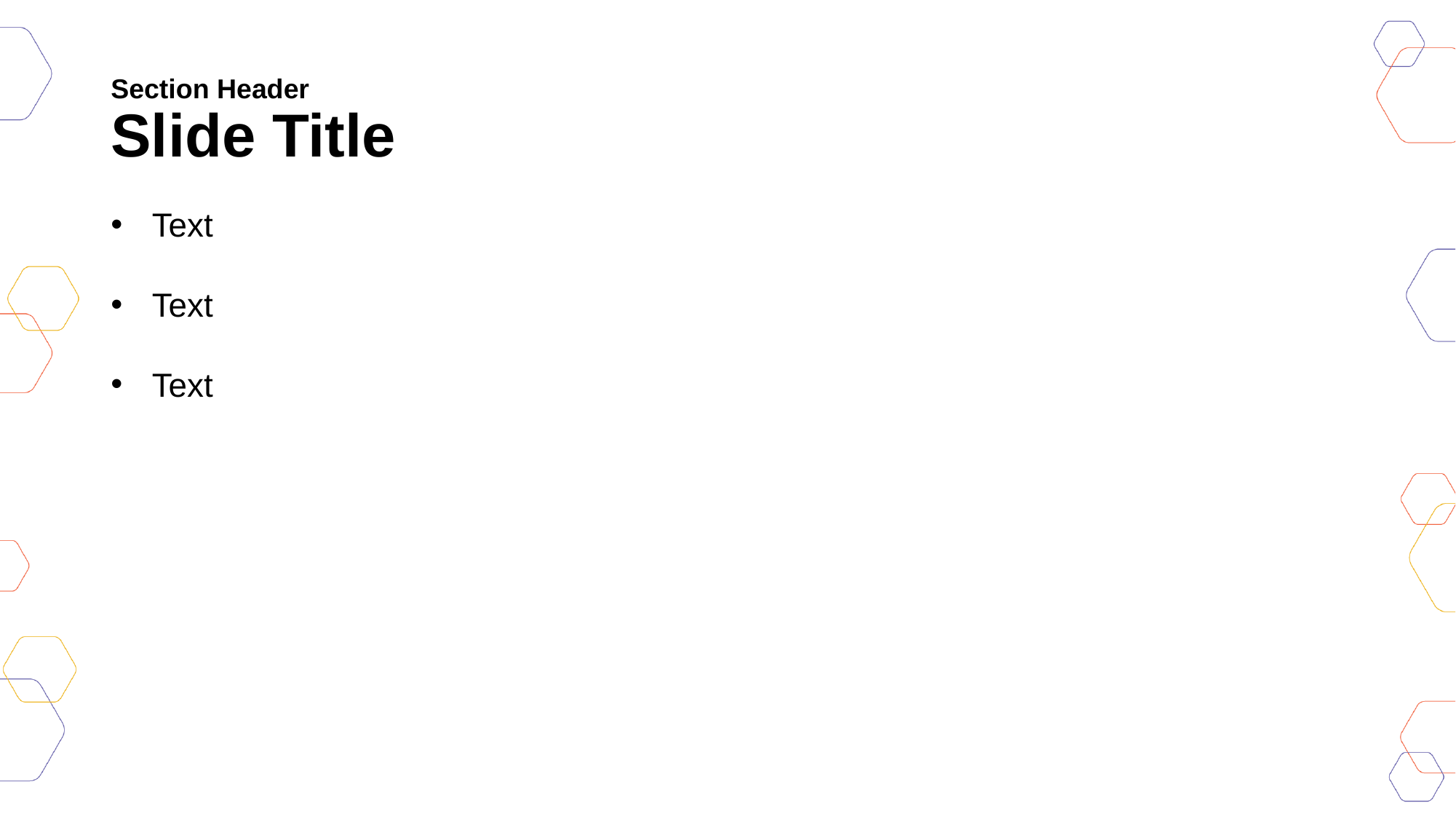

# Section Header Slide Title
Text

Text

Text